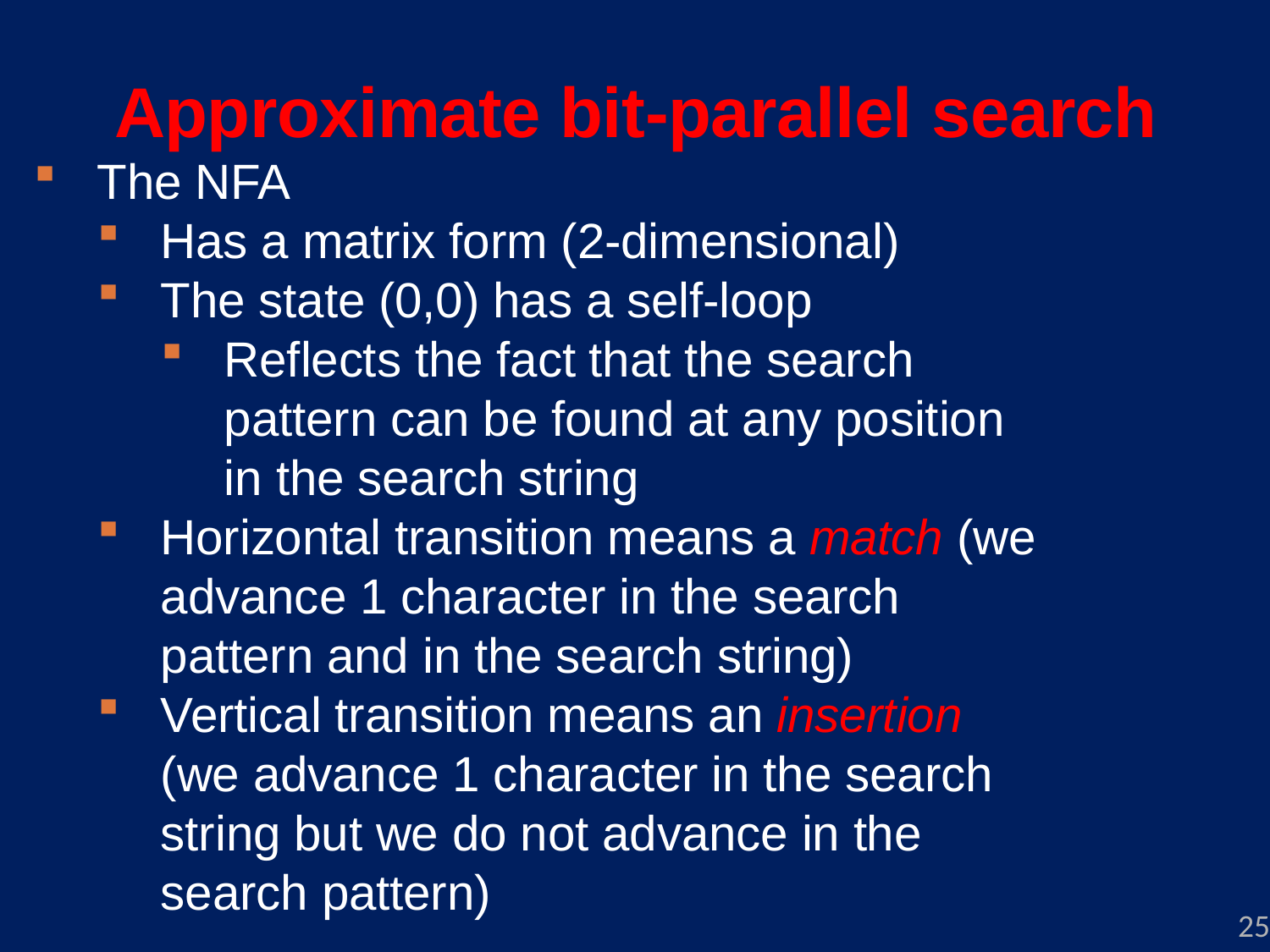

# Approximate bit-parallel search
The NFA
Has a matrix form (2-dimensional)
The state (0,0) has a self-loop
Reflects the fact that the search pattern can be found at any position in the search string
Horizontal transition means a match (we advance 1 character in the search pattern and in the search string)
Vertical transition means an insertion (we advance 1 character in the search string but we do not advance in the search pattern)
25